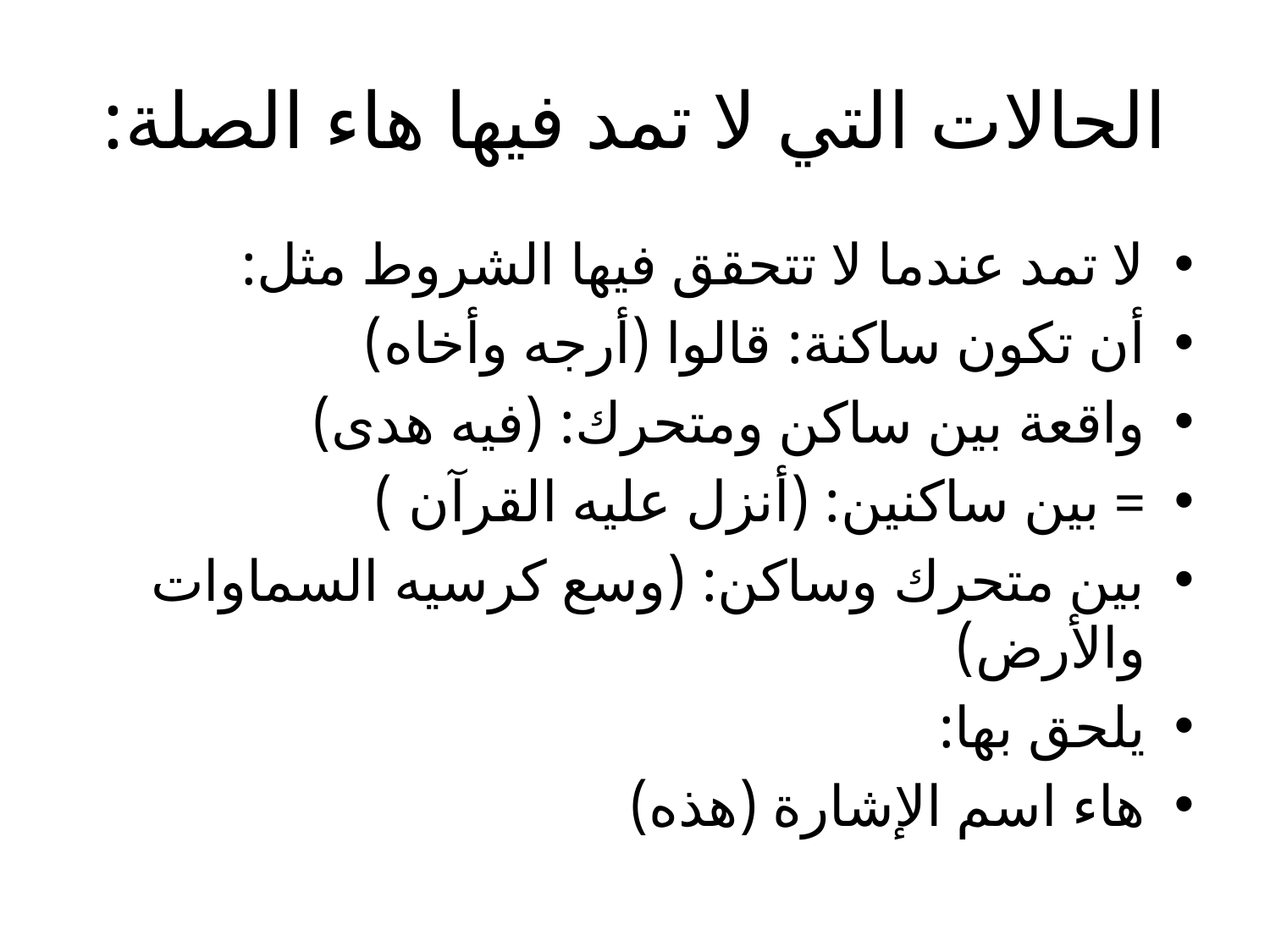

# الحالات التي لا تمد فيها هاء الصلة:
لا تمد عندما لا تتحقق فيها الشروط مثل:
أن تكون ساكنة: قالوا (أرجه وأخاه)
واقعة بين ساكن ومتحرك: (فيه هدى)
= بين ساكنين: (أنزل عليه القرآن )
بين متحرك وساكن: (وسع كرسيه السماوات والأرض)
يلحق بها:
هاء اسم الإشارة (هذه)